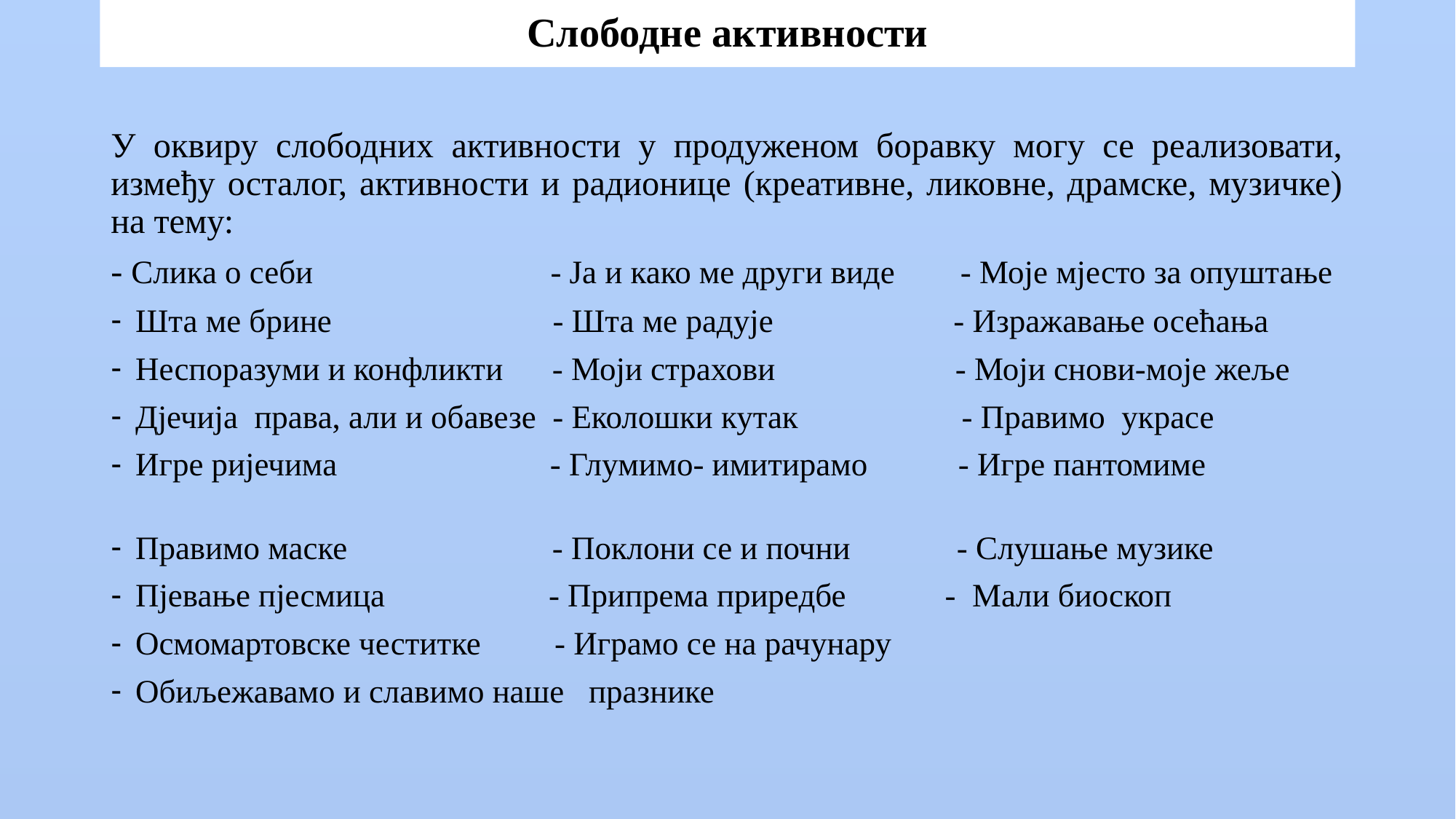

# Слободне активности

У оквиру слободних активности у продуженом боравку могу се реализовати, између осталог, активности и радионице (креативне, ликовне, драмске, музичке) на тему:
- Слика о себи                             - Ја и како ме други виде        - Моје мјесто за опуштање
Шта ме брине                           - Шта ме радује                      - Изражавање осећања
Неспоразуми и конфликти      - Моји страхови                      - Моји снови-моје жеље
Дјечија  права, али и обавезе  - Еколошки кутак                    - Правимо  украсе
Игре ријечима                          - Глумимо- имитирамо           - Игре пантомиме
Правимо маске                         - Поклони се и почни             - Слушање музике
Пјевање пјесмица                    - Припрема приредбе            -  Мали биоскоп
Осмомартовске честитке         - Играмо се на рачунару
Обиљежавамо и славимо наше   празнике